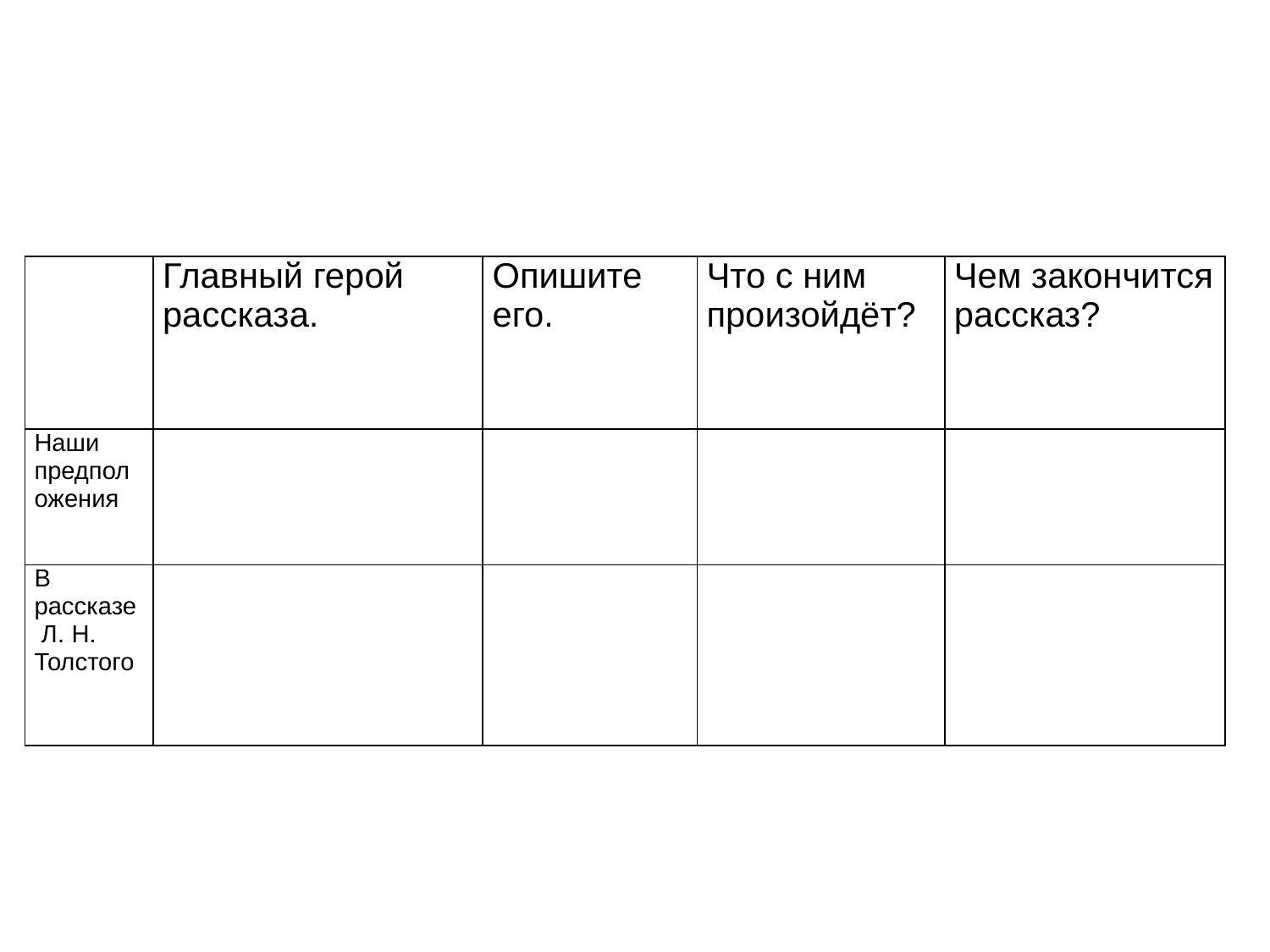

#
|  | Главный герой рассказа. | Опишите его. | Что с ним произойдёт? | Чем закончится рассказ? |
| --- | --- | --- | --- | --- |
| Наши предположения |  |  |  |  |
| В рассказе Л. Н. Толстого |  |  |  |  |